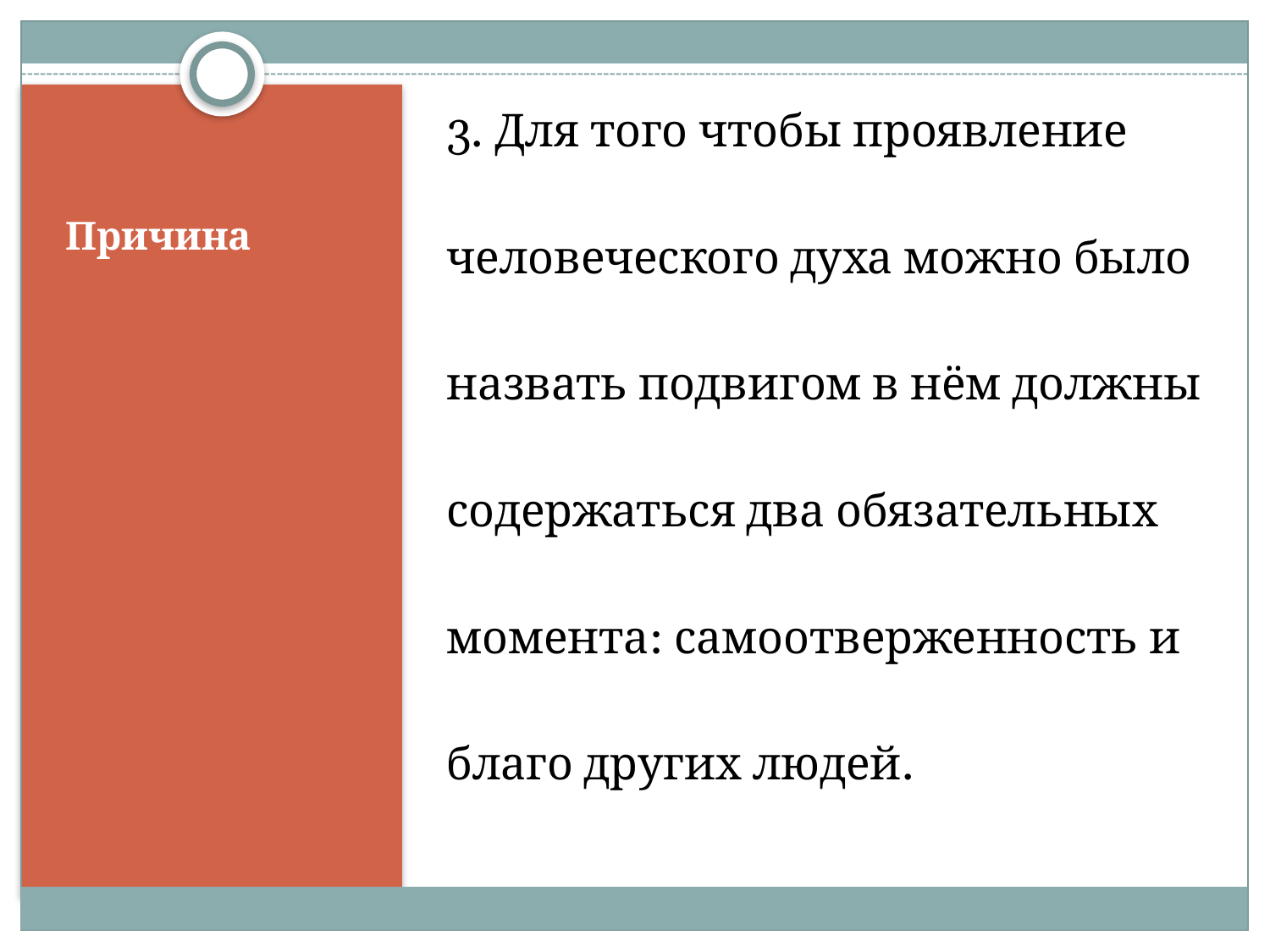

3. Для того чтобы проявление

человеческого духа можно было

назвать подвигом в нём должны

содержаться два обязательных

момента: самоотверженность и

благо других людей.
# Причина